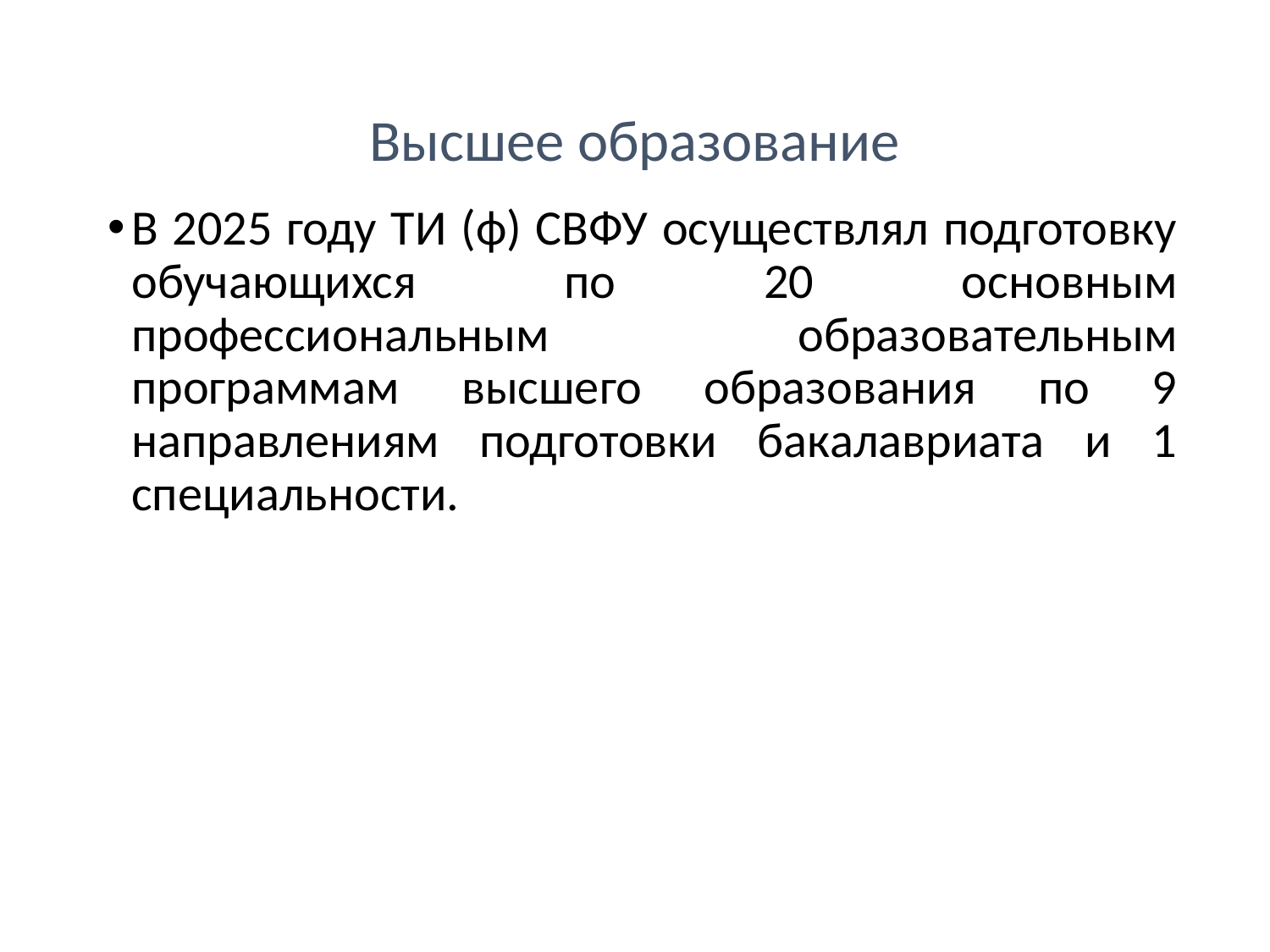

# Высшее образование
В 2025 году ТИ (ф) СВФУ осуществлял подготовку обучающихся по 20 основным профессиональным образовательным программам высшего образования по 9 направлениям подготовки бакалавриата и 1 специальности.